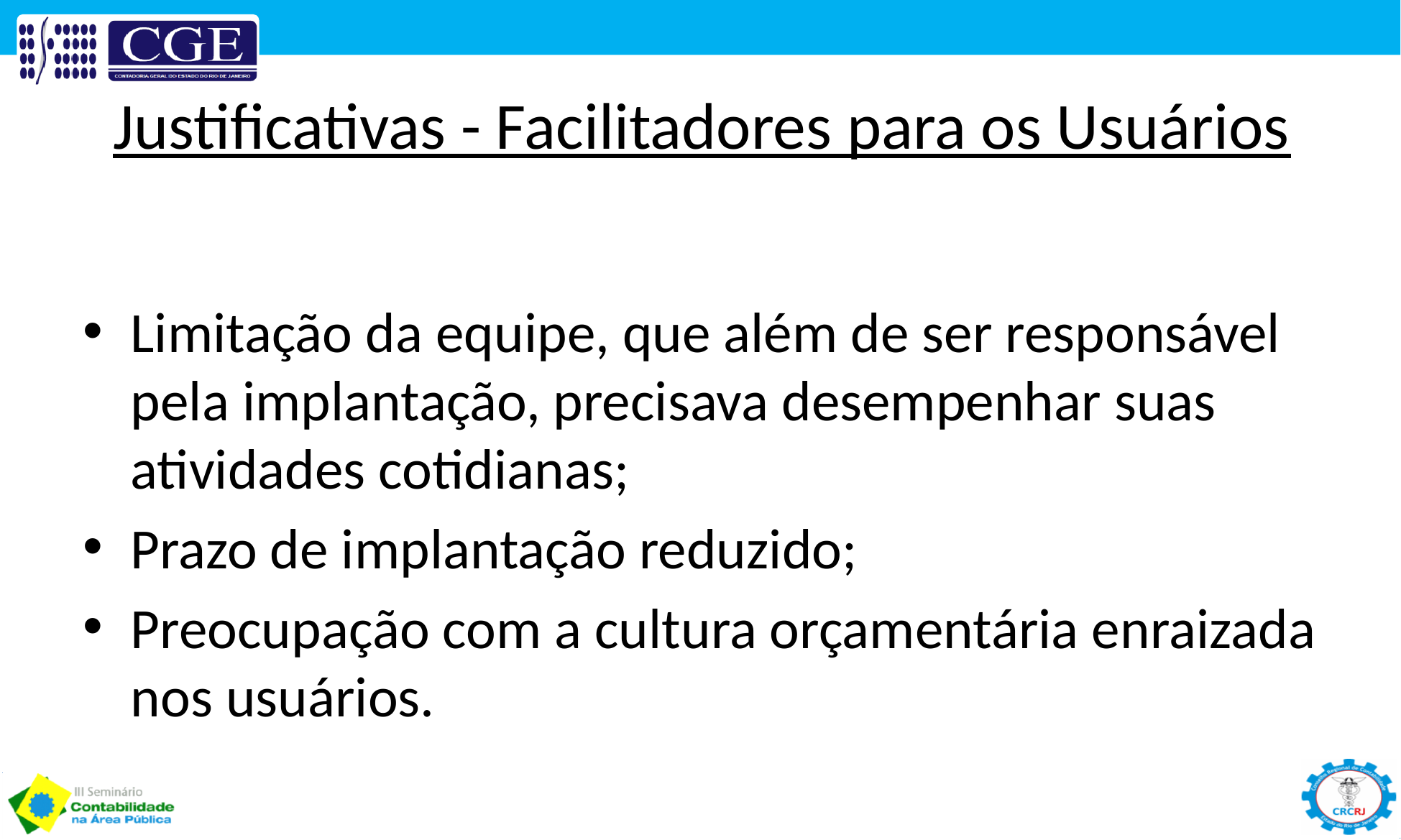

Justificativas - Facilitadores para os Usuários
Limitação da equipe, que além de ser responsável pela implantação, precisava desempenhar suas atividades cotidianas;
Prazo de implantação reduzido;
Preocupação com a cultura orçamentária enraizada nos usuários.